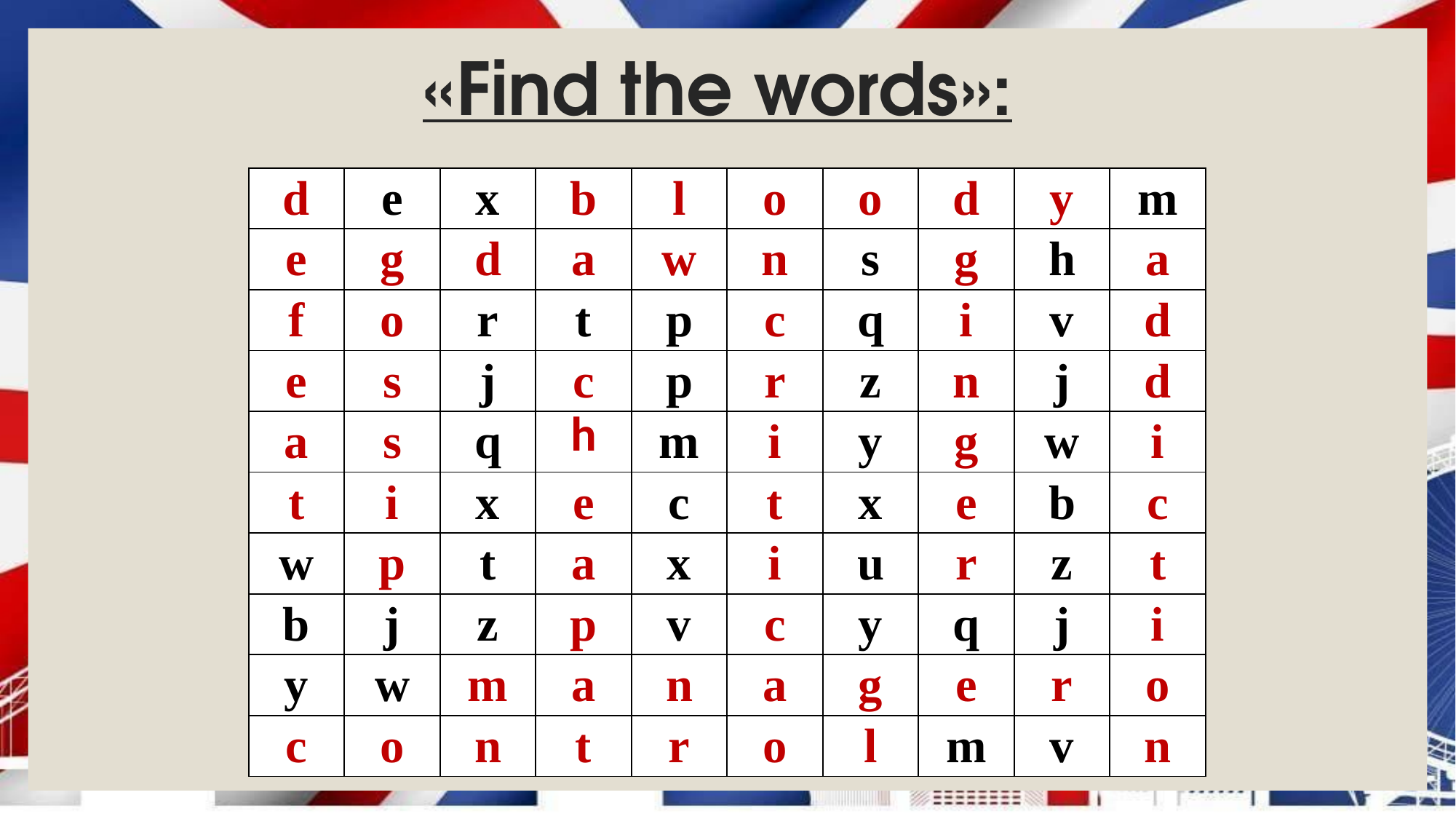

# «Find the words»:
| d | e | x | b | l | o | o | d | y | m |
| --- | --- | --- | --- | --- | --- | --- | --- | --- | --- |
| e | g | d | a | w | n | s | g | h | a |
| f | o | r | t | p | c | q | i | v | d |
| e | s | j | c | p | r | z | n | j | d |
| a | s | q | h | m | i | y | g | w | i |
| t | i | x | e | c | t | x | e | b | c |
| w | p | t | a | x | i | u | r | z | t |
| b | j | z | p | v | c | y | q | j | i |
| y | w | m | a | n | a | g | e | r | o |
| c | o | n | t | r | o | l | m | v | n |